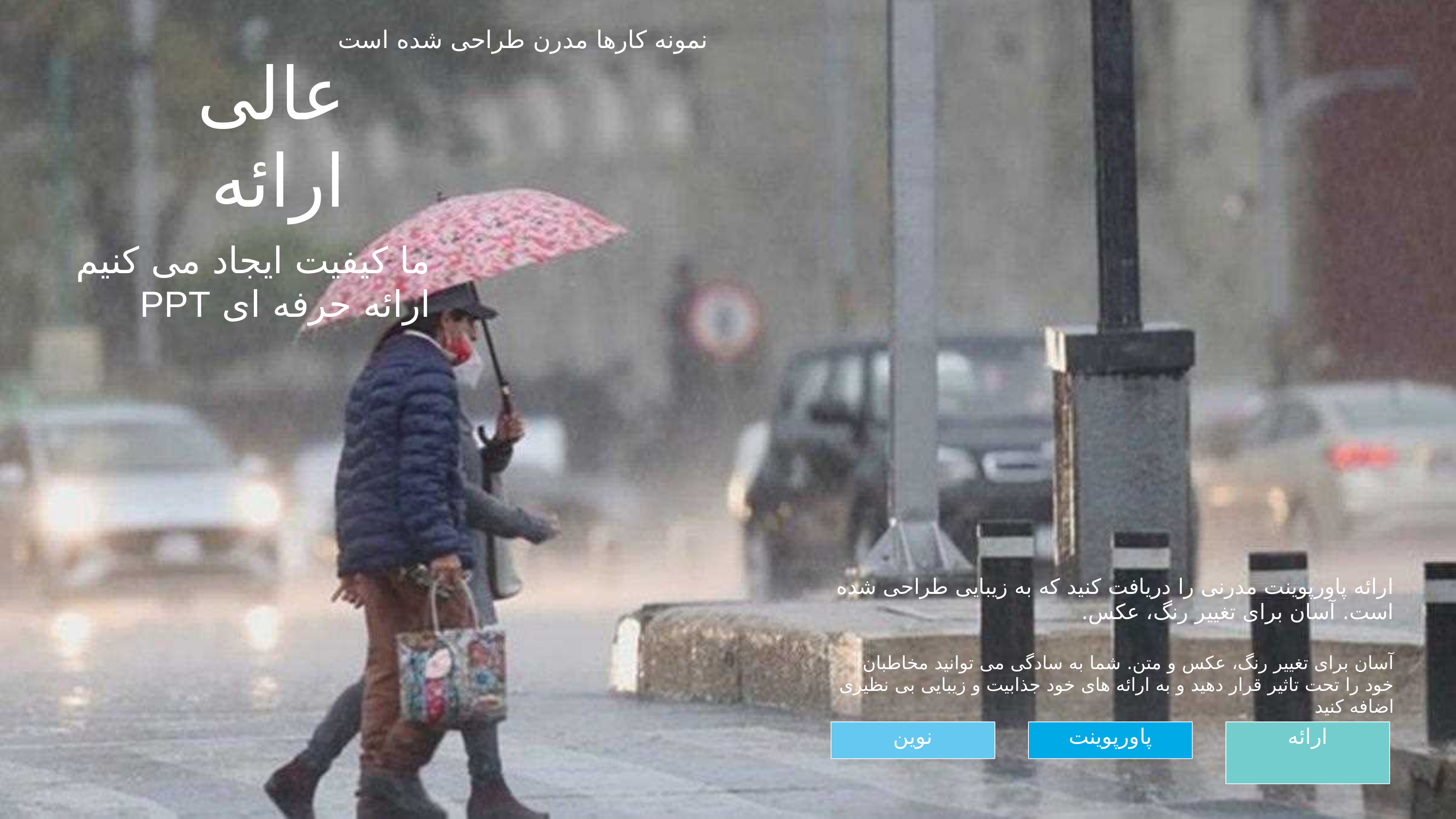

نمونه کارها مدرن طراحی شده است
عالی
ارائه
ما کیفیت ایجاد می کنیم
ارائه حرفه ای PPT
ارائه پاورپوینت مدرنی را دریافت کنید که به زیبایی طراحی شده است. آسان برای تغییر رنگ، عکس.
آسان برای تغییر رنگ، عکس و متن. شما به سادگی می توانید مخاطبان خود را تحت تاثیر قرار دهید و به ارائه های خود جذابیت و زیبایی بی نظیری اضافه کنید

نوین

پاورپوینت

ارائه